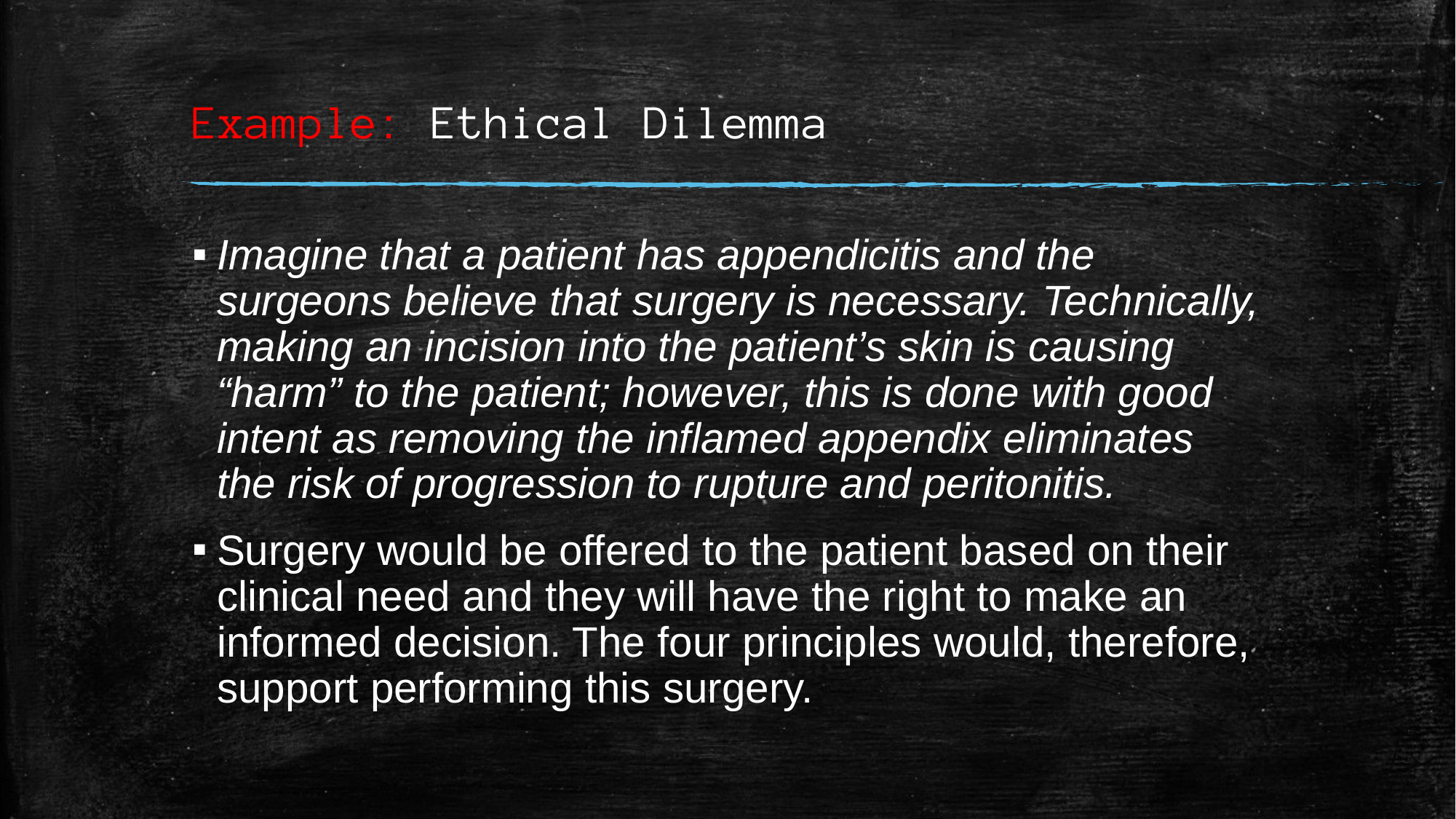

# Example: Ethical Dilemma
Imagine that a patient has appendicitis and the surgeons believe that surgery is necessary. Technically, making an incision into the patient’s skin is causing “harm” to the patient; however, this is done with good intent as removing the inflamed appendix eliminates the risk of progression to rupture and peritonitis.
Surgery would be offered to the patient based on their clinical need and they will have the right to make an informed decision. The four principles would, therefore, support performing this surgery.